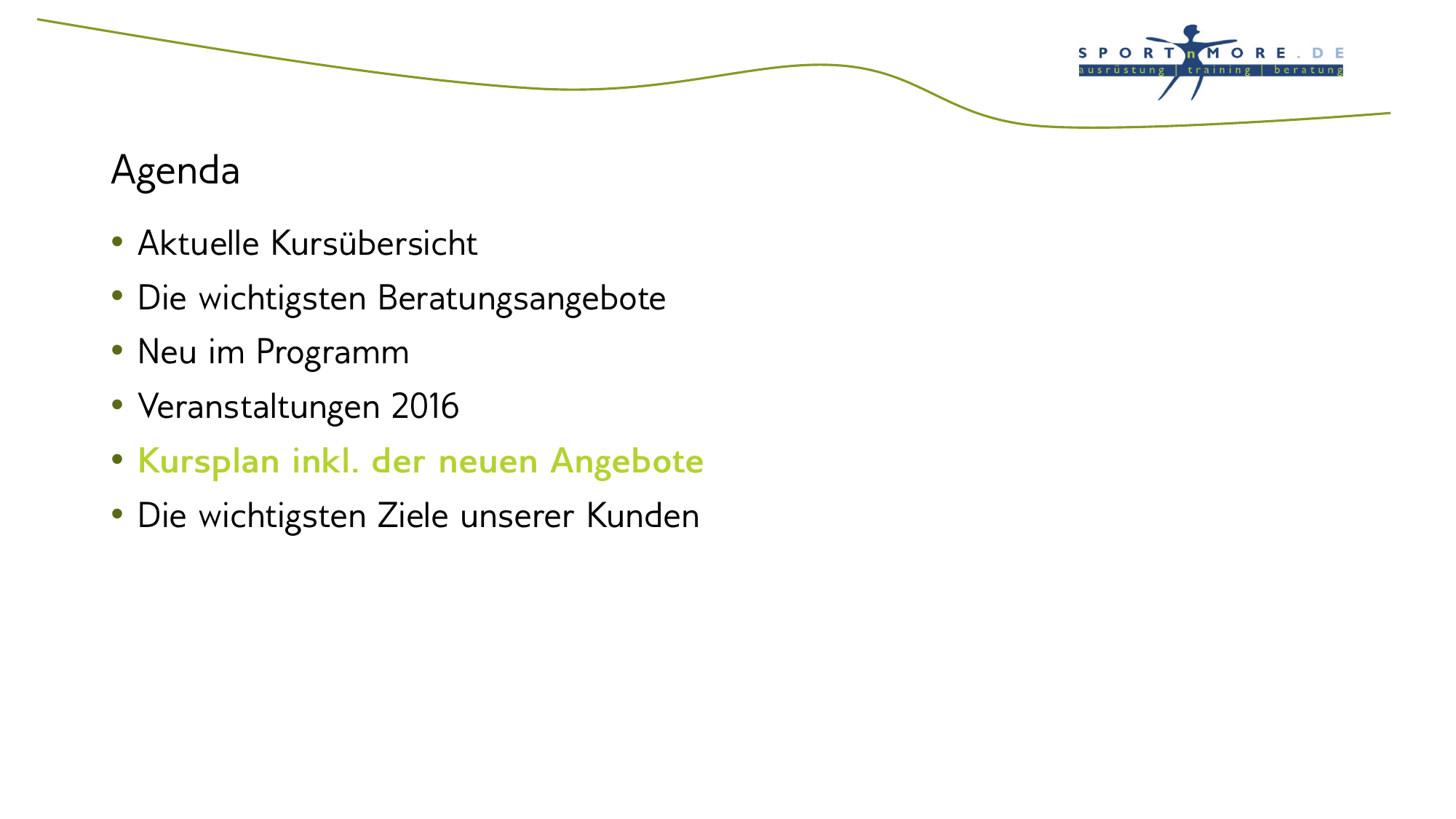

# Agenda
Aktuelle Kursübersicht
Die wichtigsten Beratungsangebote
Neu im Programm
Veranstaltungen 2016
Kursplan inkl. der neuen Angebote
Die wichtigsten Ziele unserer Kunden